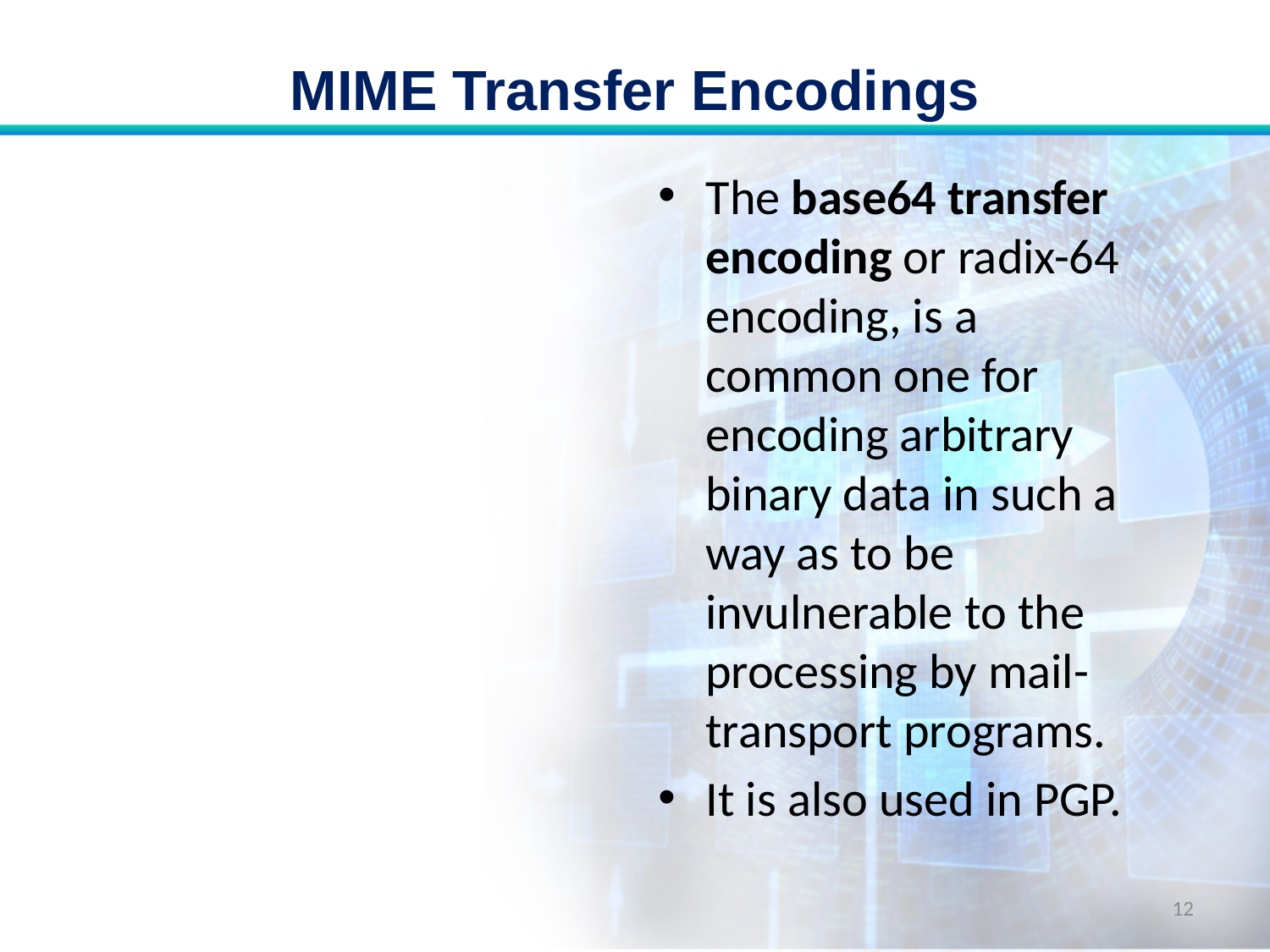

# MIME Transfer Encodings
The base64 transfer encoding or radix-64 encoding, is a common one for encoding arbitrary binary data in such a way as to be invulnerable to the processing by mail-transport programs.
It is also used in PGP.
12